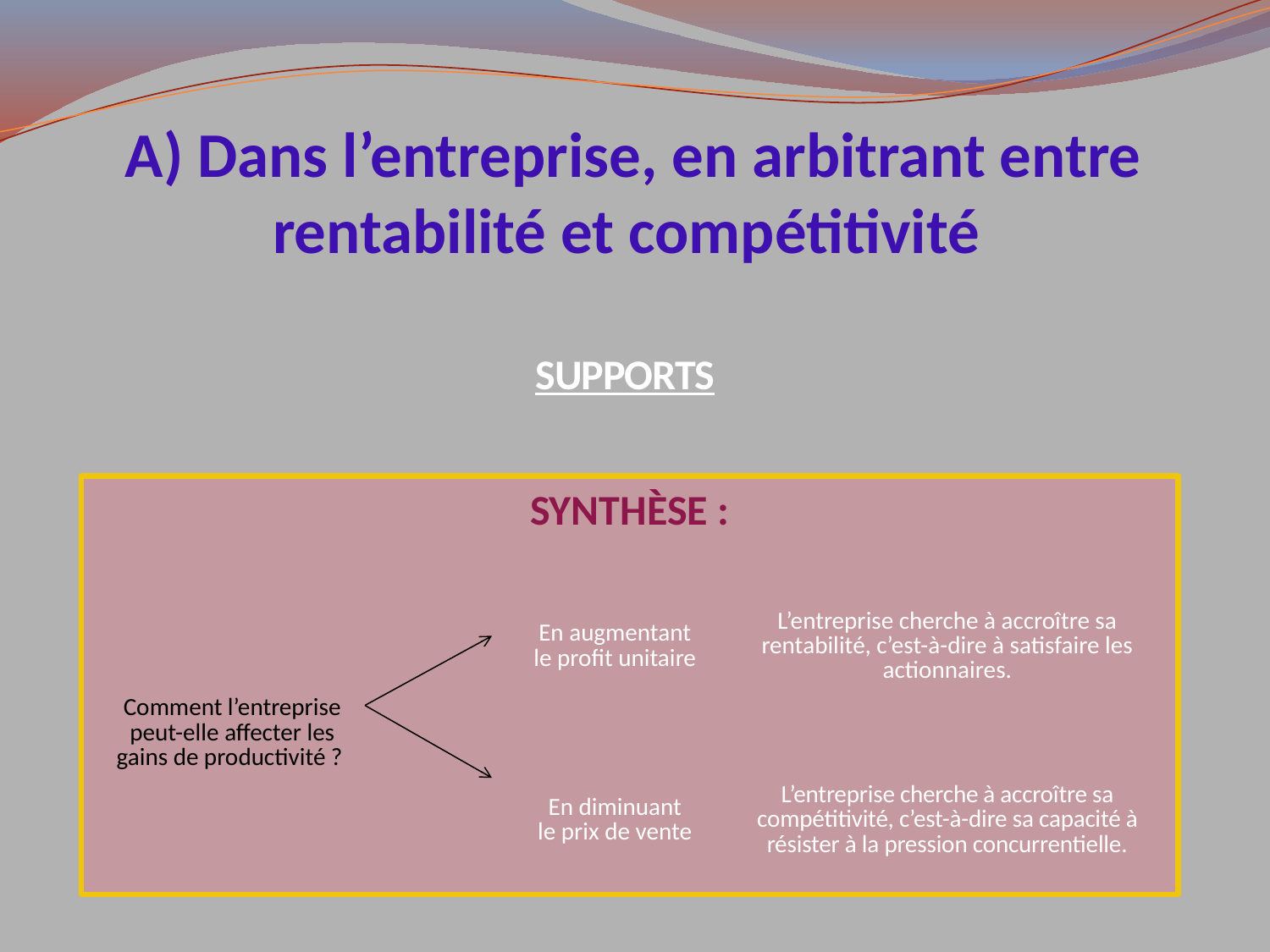

# A) Dans l’entreprise, en arbitrant entre rentabilité et compétitivité
SUPPORTS

SYNTHÈSE :

| Comment l’entreprise peut-elle affecter les gains de productivité ? |  | En augmentant le profit unitaire | L’entreprise cherche à accroître sa rentabilité, c’est-à-dire à satisfaire les actionnaires. |
| --- | --- | --- | --- |
|  |  |  |  |
|  |  | En diminuant le prix de vente | L’entreprise cherche à accroître sa compétitivité, c’est-à-dire sa capacité à résister à la pression concurrentielle. |
|  |  |  |  |